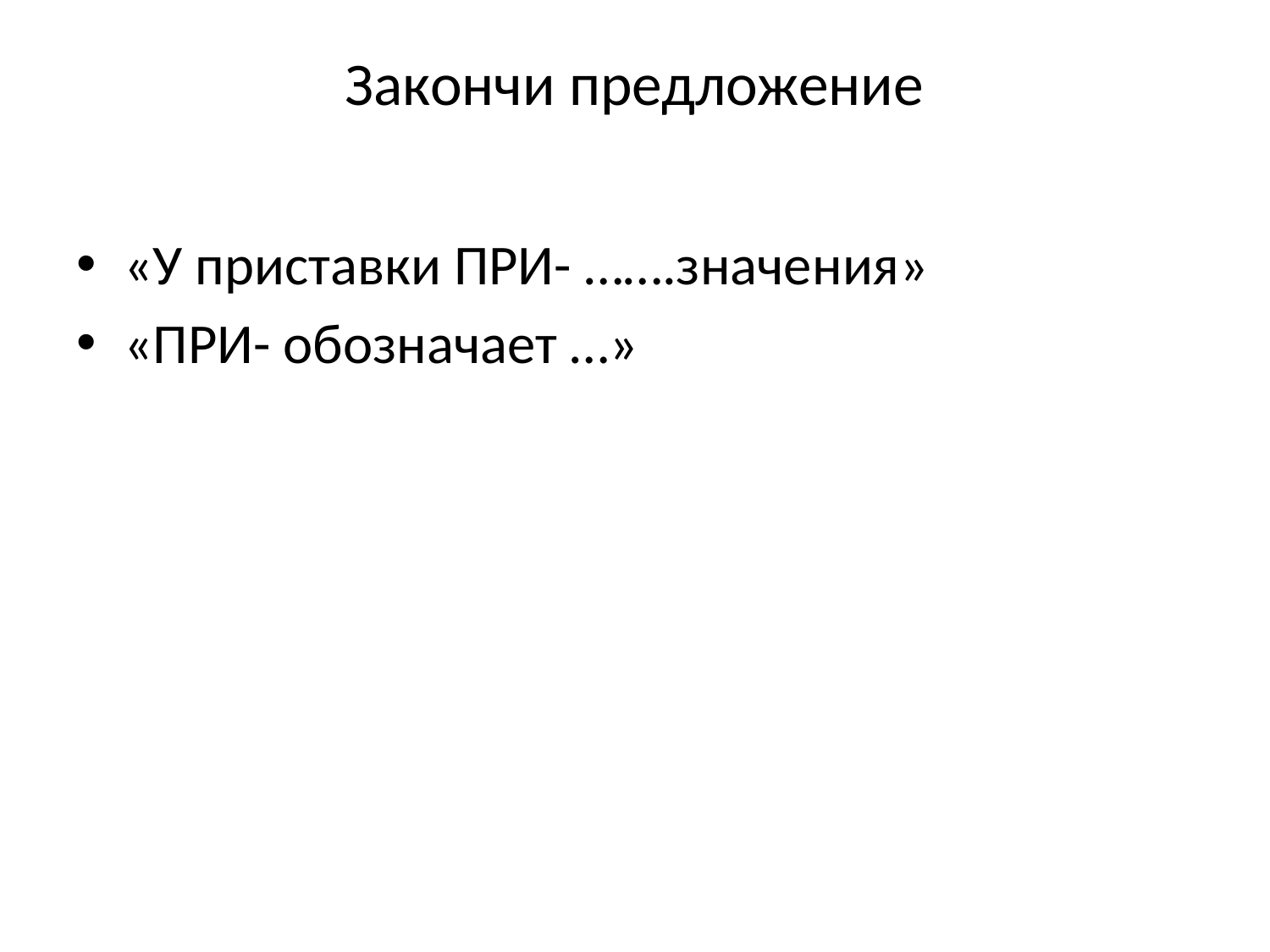

# Закончи предложение
«У приставки ПРИ- …….значения»
«ПРИ- обозначает …»